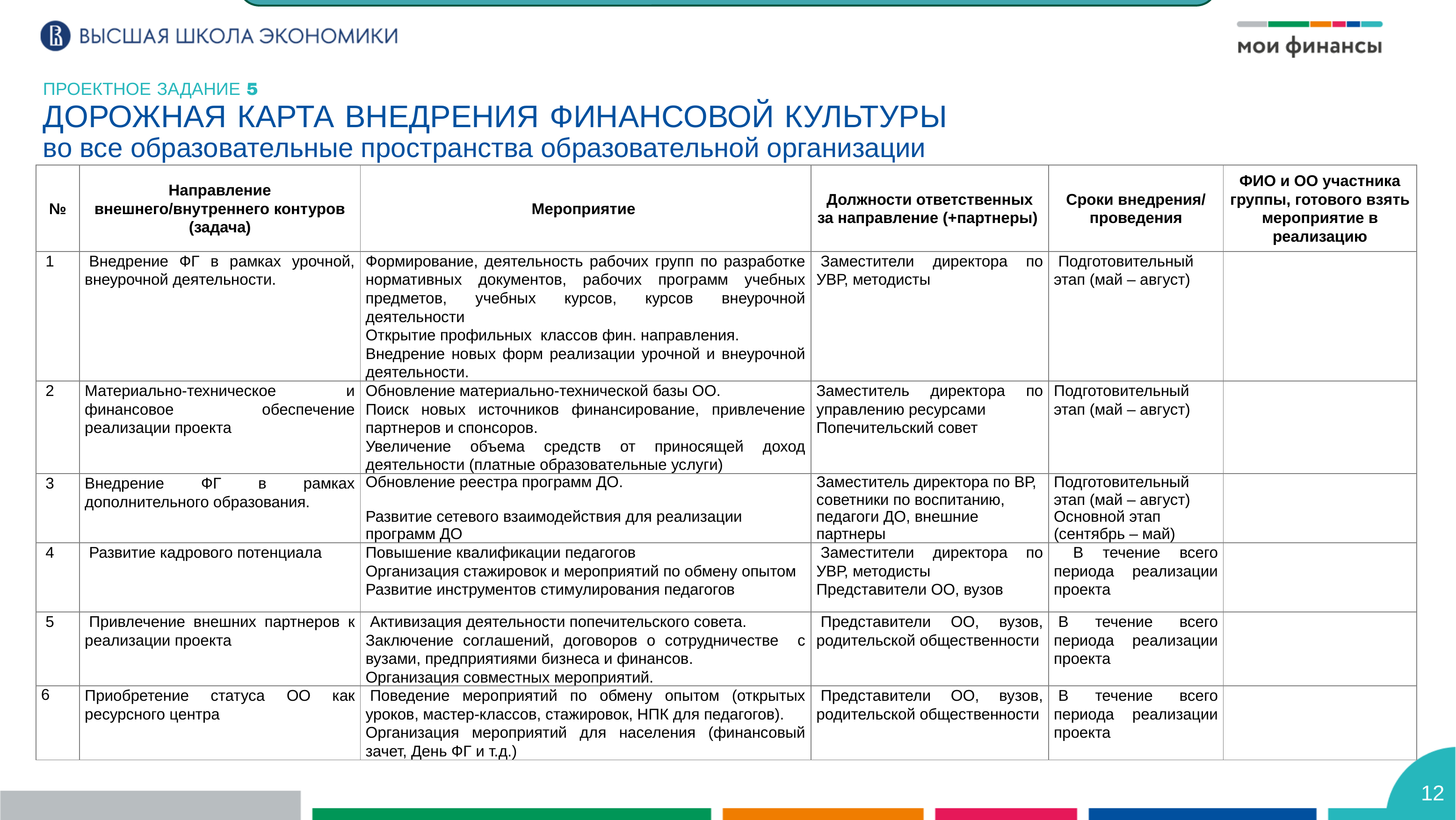

Проектное задание 5 - Дорожная карта внедрения финансовой культуры во все образовательные пространства образовательной организации
Проектное задание 5
Дорожная карта внедрения финансовой культуры
во все образовательные пространства образовательной организации
| № | Направление внешнего/внутреннего контуров (задача) | Мероприятие | Должности ответственных за направление (+партнеры) | Сроки внедрения/ проведения | ФИО и ОО участника группы, готового взять мероприятие в реализацию |
| --- | --- | --- | --- | --- | --- |
| 1 | Внедрение ФГ в рамках урочной, внеурочной деятельности. | Формирование, деятельность рабочих групп по разработке нормативных документов, рабочих программ учебных предметов, учебных курсов, курсов внеурочной деятельности Открытие профильных классов фин. направления. Внедрение новых форм реализации урочной и внеурочной деятельности. | Заместители директора по УВР, методисты | Подготовительный этап (май – август) |  |
| 2 | Материально-техническое и финансовое обеспечение реализации проекта | Обновление материально-технической базы ОО. Поиск новых источников финансирование, привлечение партнеров и спонсоров. Увеличение объема средств от приносящей доход деятельности (платные образовательные услуги) | Заместитель директора по управлению ресурсами Попечительский совет | Подготовительный этап (май – август) |  |
| 3 | Внедрение ФГ в рамках дополнительного образования. | Обновление реестра программ ДО. Развитие сетевого взаимодействия для реализации программ ДО | Заместитель директора по ВР, советники по воспитанию, педагоги ДО, внешние партнеры | Подготовительный этап (май – август) Основной этап (сентябрь – май) |  |
| 4 | Развитие кадрового потенциала | Повышение квалификации педагогов Организация стажировок и мероприятий по обмену опытом Развитие инструментов стимулирования педагогов | Заместители директора по УВР, методисты Представители ОО, вузов | В течение всего периода реализации проекта |  |
| 5 | Привлечение внешних партнеров к реализации проекта | Активизация деятельности попечительского совета. Заключение соглашений, договоров о сотрудничестве с вузами, предприятиями бизнеса и финансов. Организация совместных мероприятий. | Представители ОО, вузов, родительской общественности | В течение всего периода реализации проекта |  |
| 6 | Приобретение статуса ОО как ресурсного центра | Поведение мероприятий по обмену опытом (открытых уроков, мастер-классов, стажировок, НПК для педагогов). Организация мероприятий для населения (финансовый зачет, День ФГ и т.д.) | Представители ОО, вузов, родительской общественности | В течение всего периода реализации проекта |  |
12